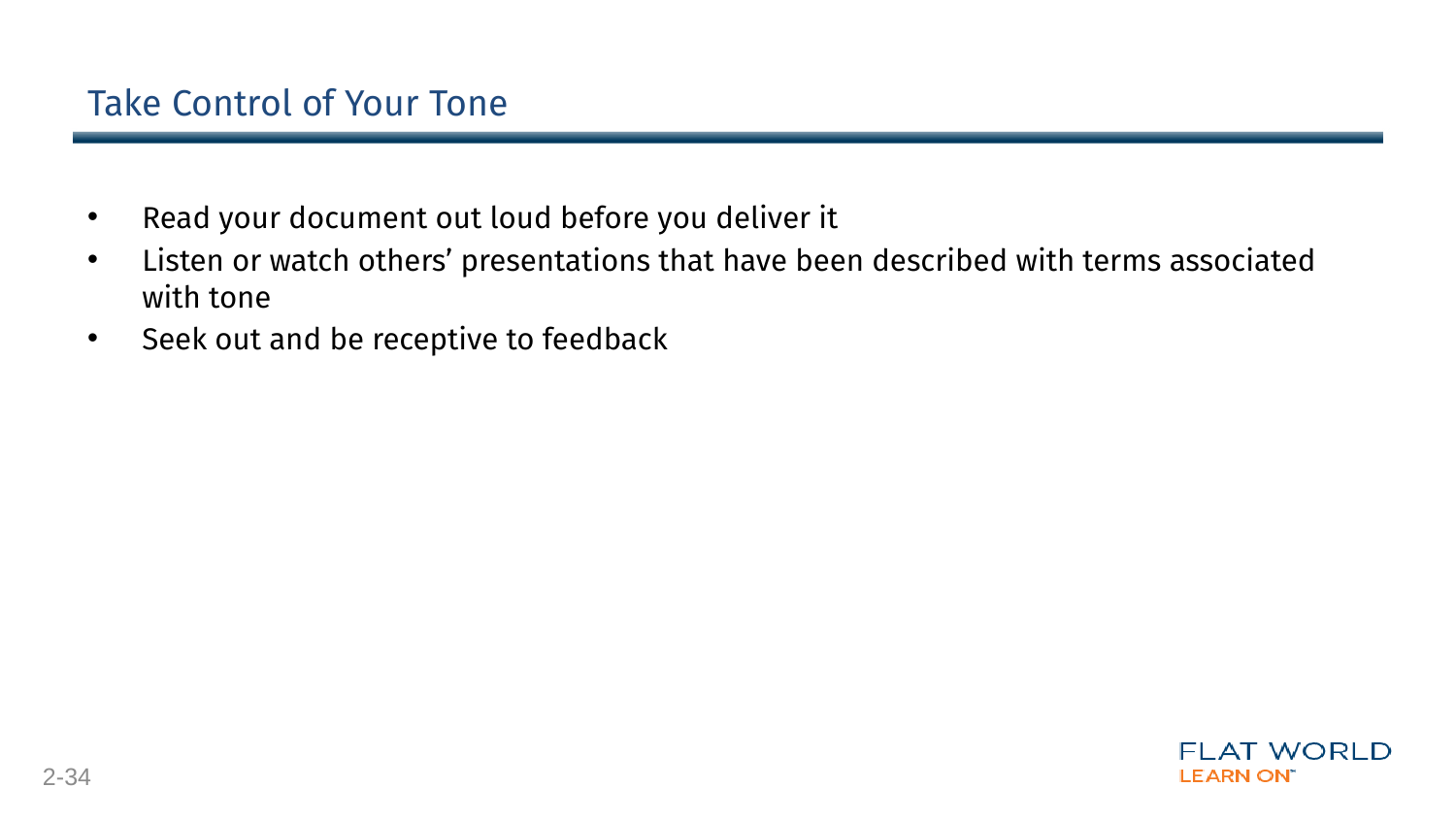

# Take Control of Your Tone
Read your document out loud before you deliver it
Listen or watch others’ presentations that have been described with terms associated with tone
Seek out and be receptive to feedback

2-34